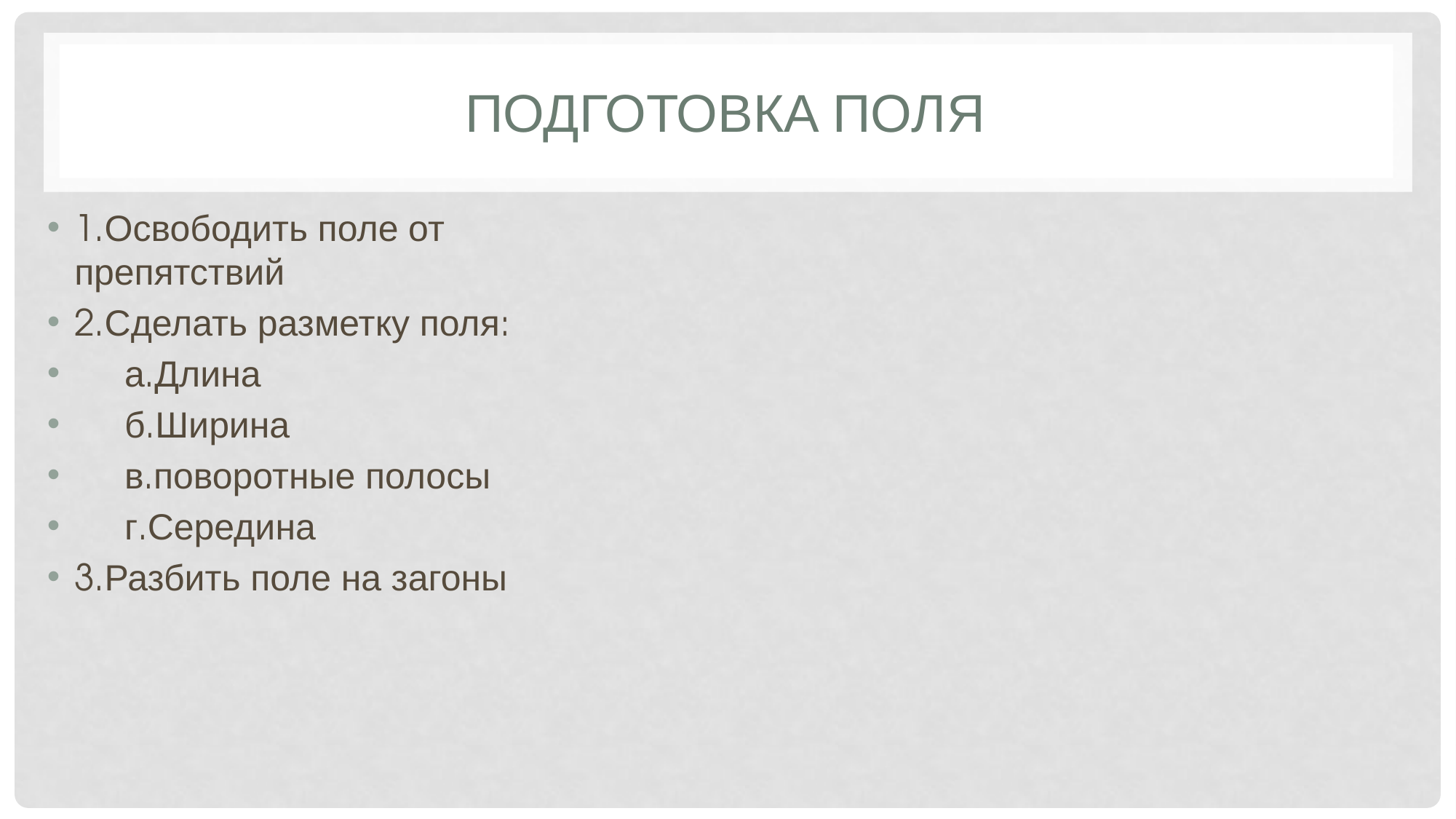

# Подготовка поля
1.Освободить поле от препятствий
2.Сделать разметку поля:
     а.Длина
     б.Ширина
     в.поворотные полосы
     г.Середина
3.Разбить поле на загоны